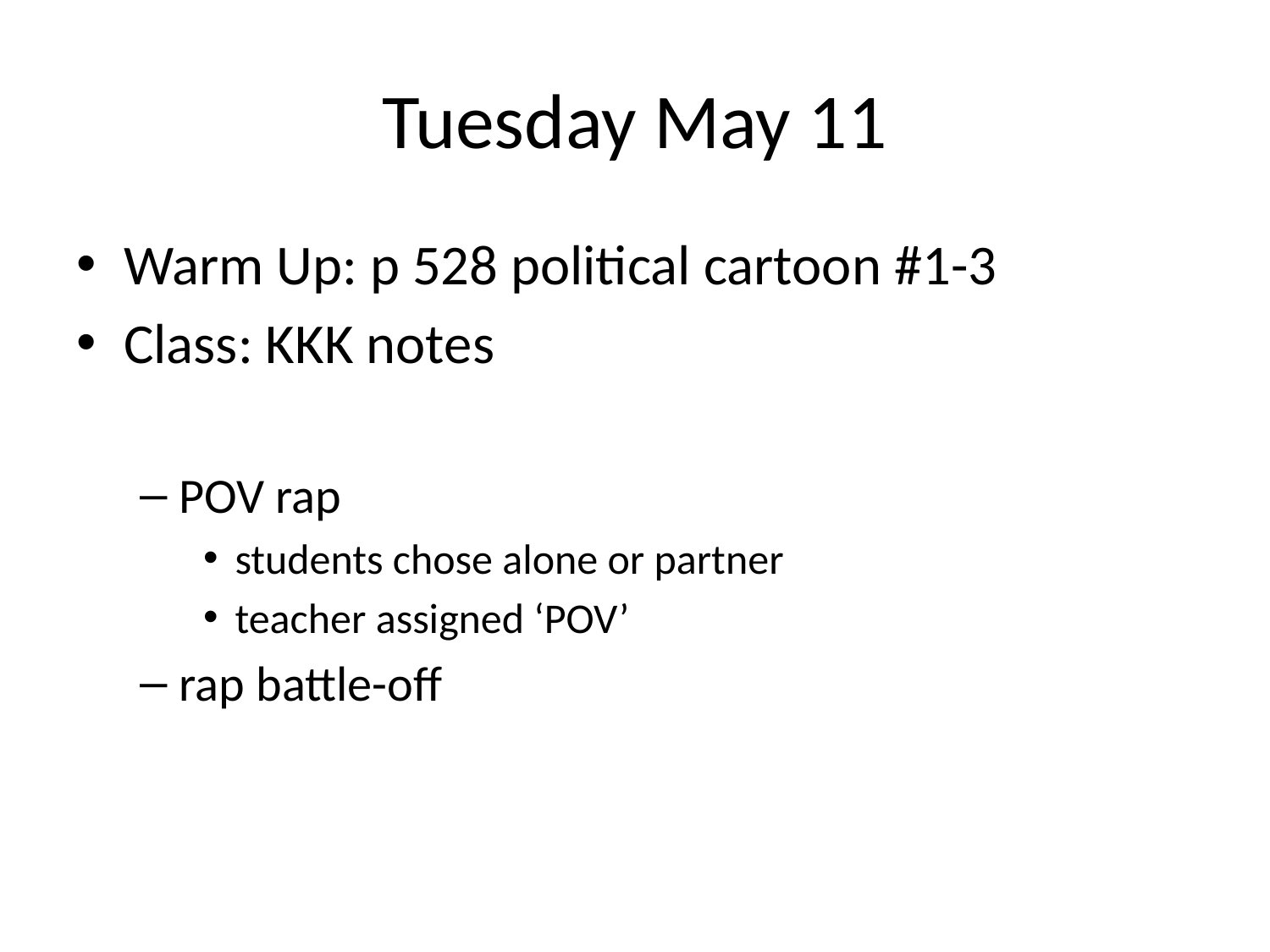

# Tuesday May 11
Warm Up: p 528 political cartoon #1-3
Class: KKK notes

POV rap
students chose alone or partner
teacher assigned ‘POV’
rap battle-off